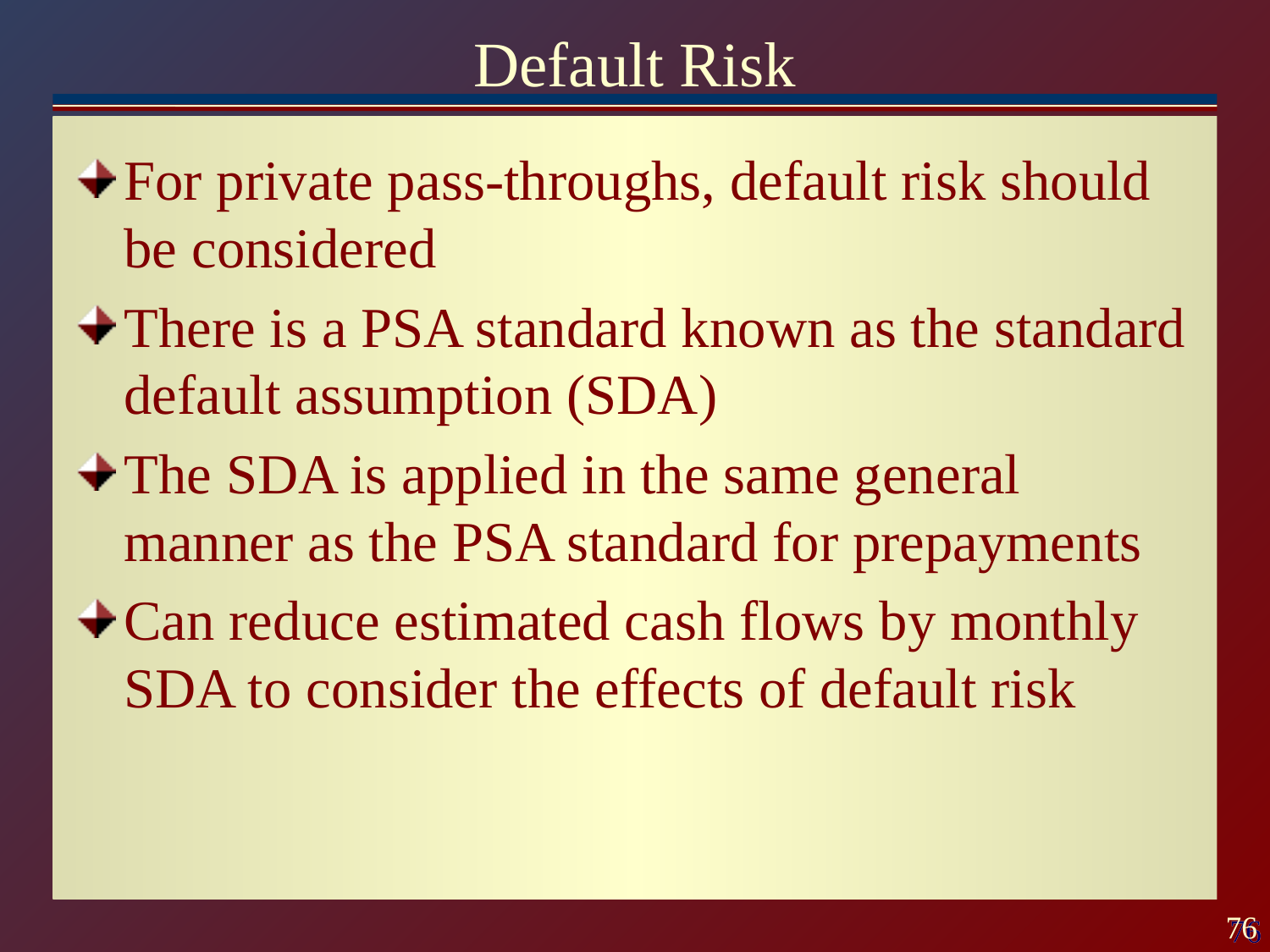

# Default Risk
For private pass-throughs, default risk should be considered
There is a PSA standard known as the standard default assumption (SDA)
The SDA is applied in the same general manner as the PSA standard for prepayments
Can reduce estimated cash flows by monthly SDA to consider the effects of default risk